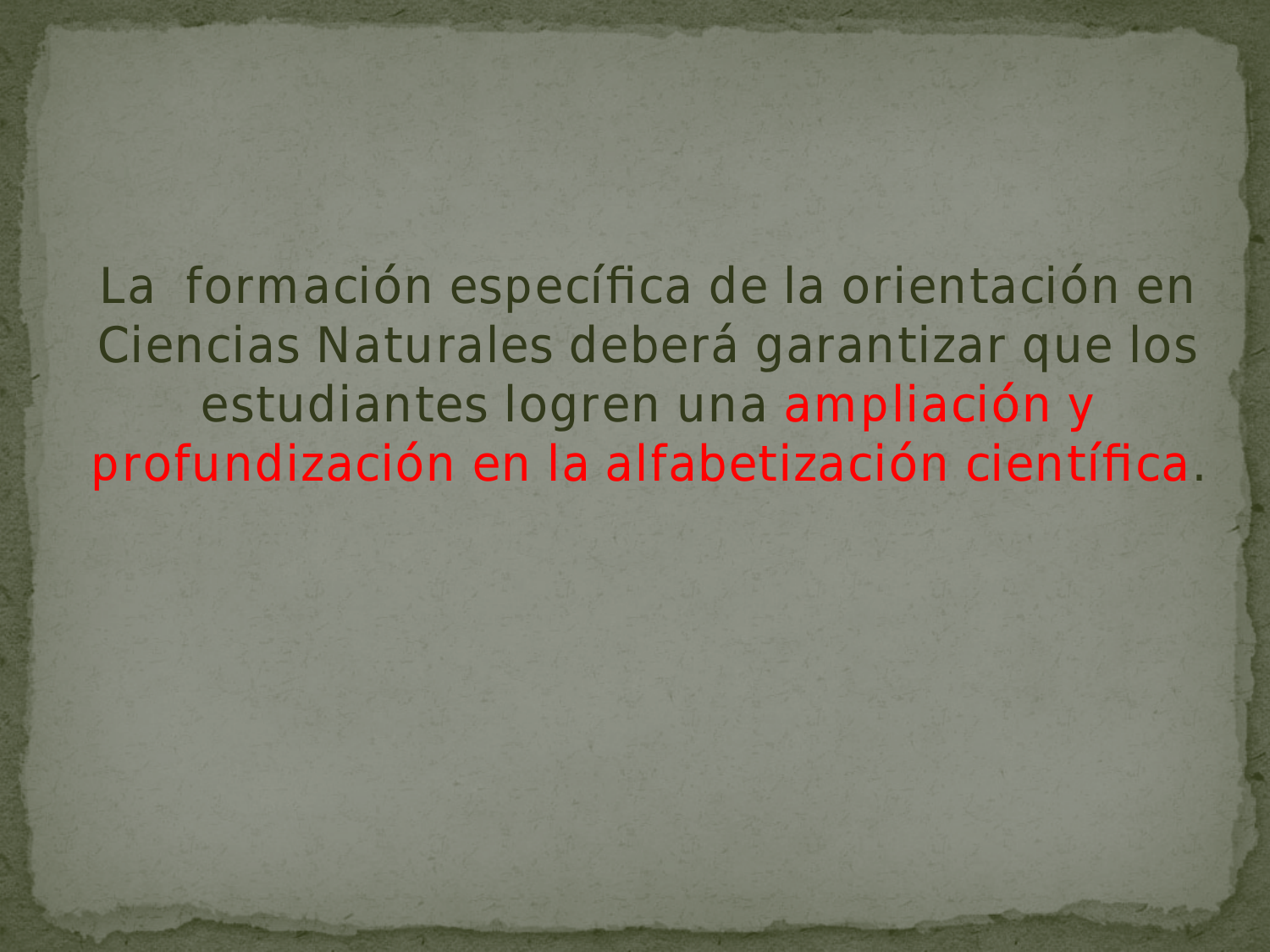

#
La  formación específica de la orientación en Ciencias Naturales deberá garantizar que los estudiantes logren una ampliación y profundización en la alfabetización científica.